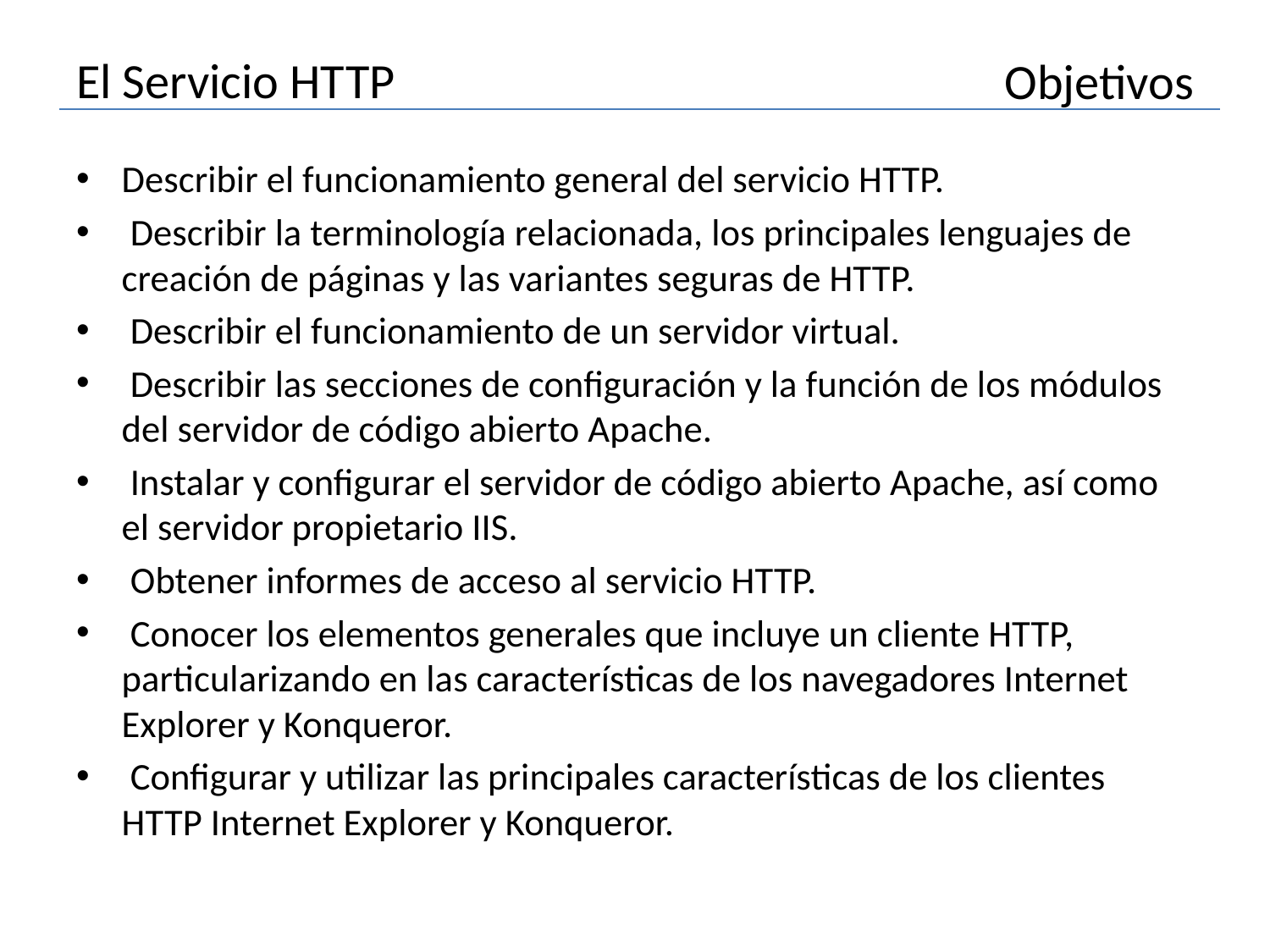

# El Servicio HTTP
Objetivos
Describir el funcionamiento general del servicio HTTP.
 Describir la terminología relacionada, los principales lenguajes de creación de páginas y las variantes seguras de HTTP.
 Describir el funcionamiento de un servidor virtual.
 Describir las secciones de configuración y la función de los módulos del servidor de código abierto Apache.
 Instalar y configurar el servidor de código abierto Apache, así como el servidor propietario IIS.
 Obtener informes de acceso al servicio HTTP.
 Conocer los elementos generales que incluye un cliente HTTP, particularizando en las características de los navegadores Internet Explorer y Konqueror.
 Configurar y utilizar las principales características de los clientes HTTP Internet Explorer y Konqueror.